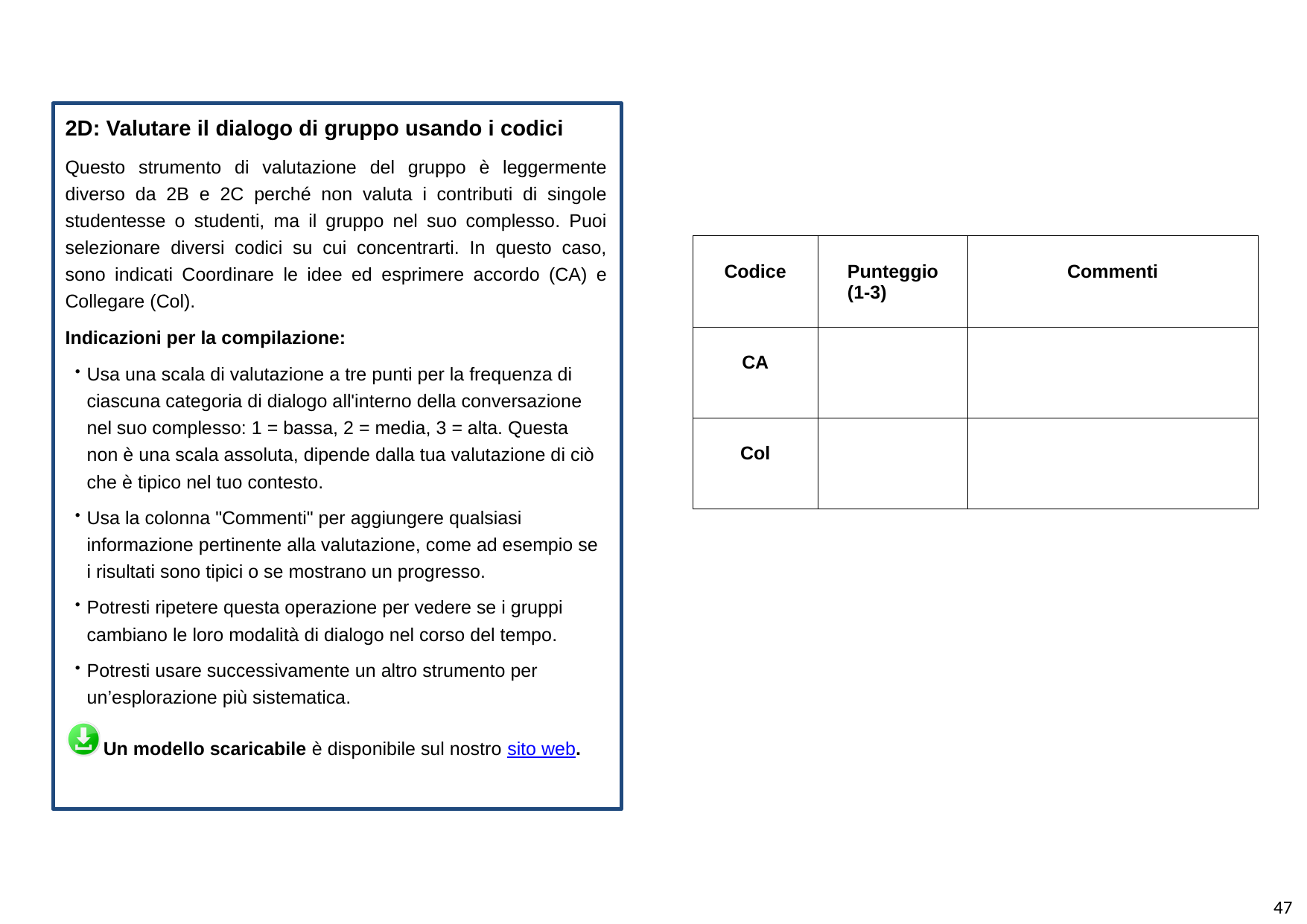

2D: Valutare il dialogo di gruppo usando i codici
Questo strumento di valutazione del gruppo è leggermente diverso da 2B e 2C perché non valuta i contributi di singole studentesse o studenti, ma il gruppo nel suo complesso. Puoi selezionare diversi codici su cui concentrarti. In questo caso, sono indicati Coordinare le idee ed esprimere accordo (CA) e Collegare (Col).
Indicazioni per la compilazione:
Usa una scala di valutazione a tre punti per la frequenza di ciascuna categoria di dialogo all'interno della conversazione nel suo complesso: 1 = bassa, 2 = media, 3 = alta. Questa non è una scala assoluta, dipende dalla tua valutazione di ciò che è tipico nel tuo contesto.
Usa la colonna "Commenti" per aggiungere qualsiasi informazione pertinente alla valutazione, come ad esempio se i risultati sono tipici o se mostrano un progresso.
Potresti ripetere questa operazione per vedere se i gruppi cambiano le loro modalità di dialogo nel corso del tempo.
Potresti usare successivamente un altro strumento per un’esplorazione più sistematica.

| Codice | Punteggio (1-3) | Commenti |
| --- | --- | --- |
| CA |  |  |
| Col |  |  |

Un modello scaricabile è disponibile sul nostro sito web.
47